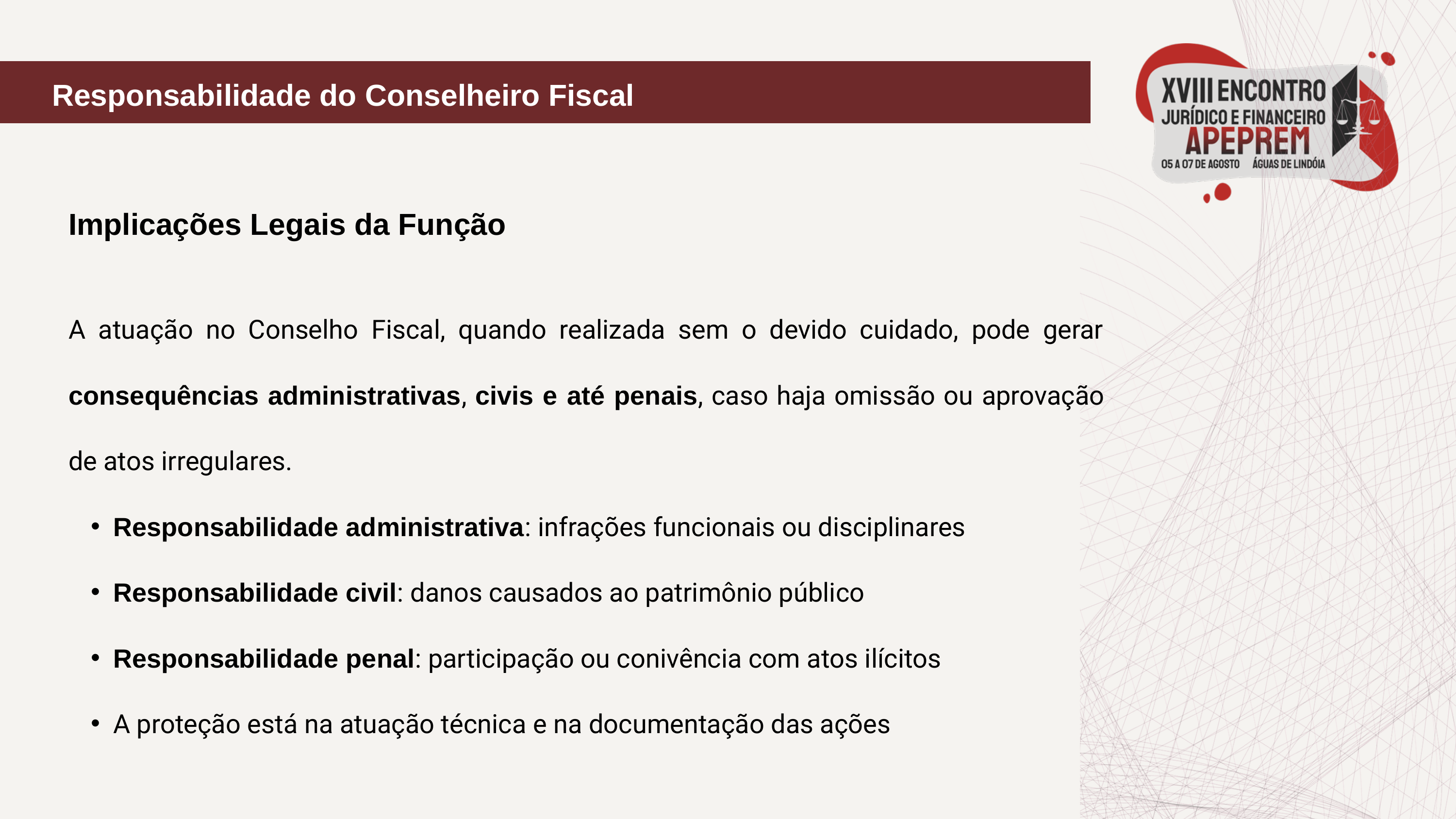

Responsabilidade do Conselheiro Fiscal
Implicações Legais da Função
A atuação no Conselho Fiscal, quando realizada sem o devido cuidado, pode gerar consequências administrativas, civis e até penais, caso haja omissão ou aprovação de atos irregulares.
Responsabilidade administrativa: infrações funcionais ou disciplinares
Responsabilidade civil: danos causados ao patrimônio público
Responsabilidade penal: participação ou conivência com atos ilícitos
A proteção está na atuação técnica e na documentação das ações